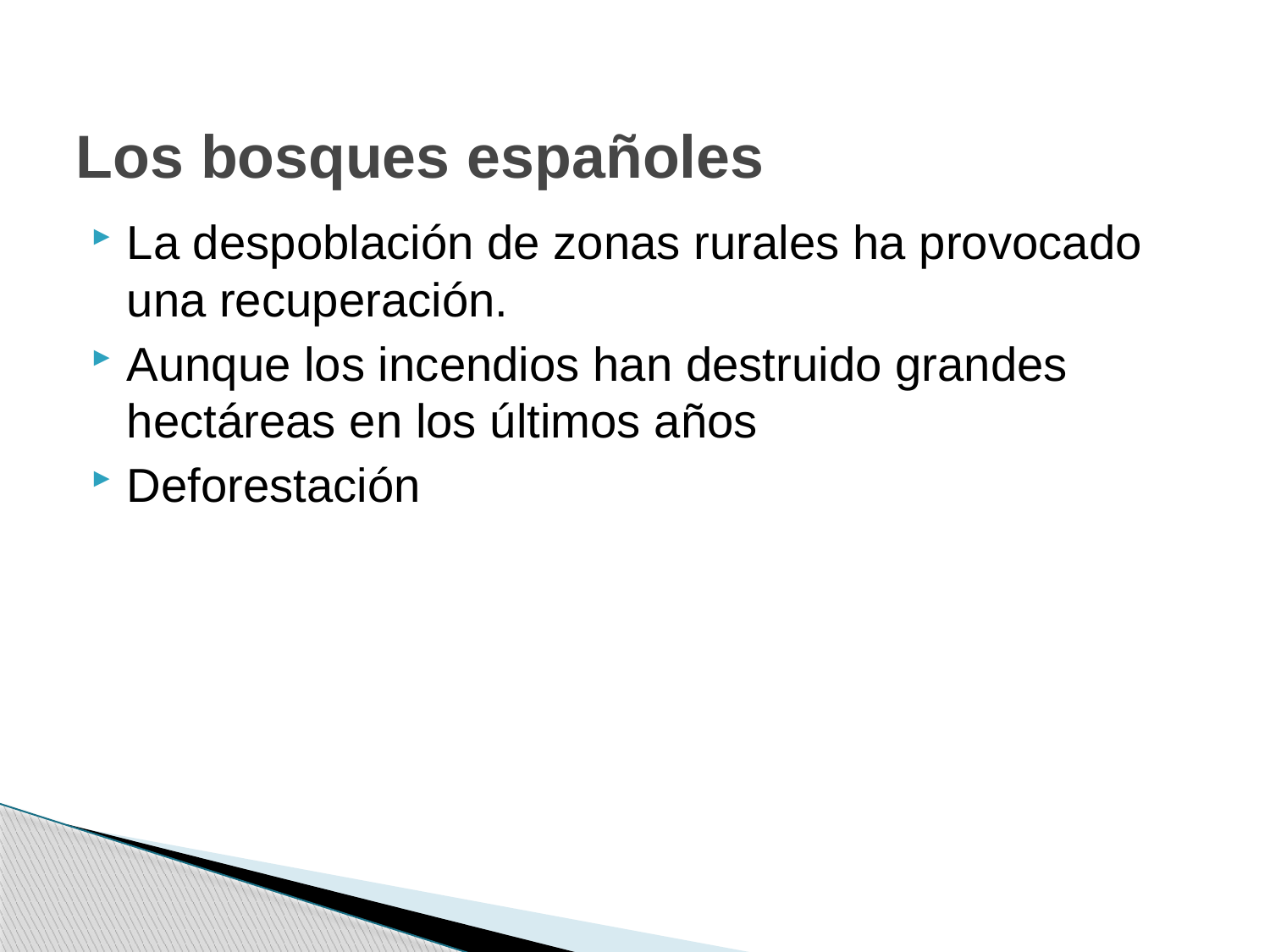

# Los bosques españoles
La despoblación de zonas rurales ha provocado una recuperación.
Aunque los incendios han destruido grandes hectáreas en los últimos años
Deforestación